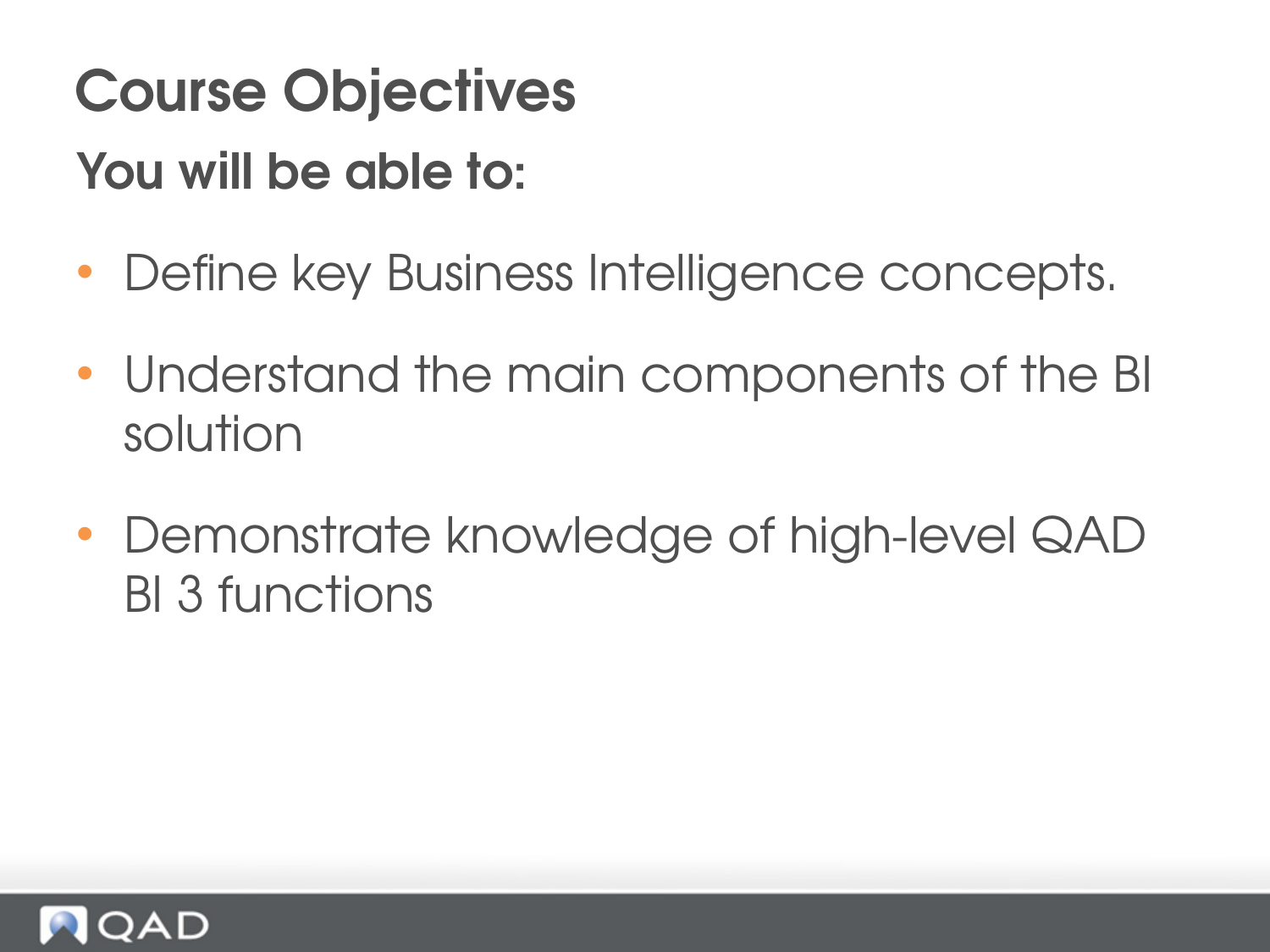

# Course Objectives
You will be able to:
Define key Business Intelligence concepts.
Understand the main components of the BI solution
Demonstrate knowledge of high-level QAD BI 3 functions